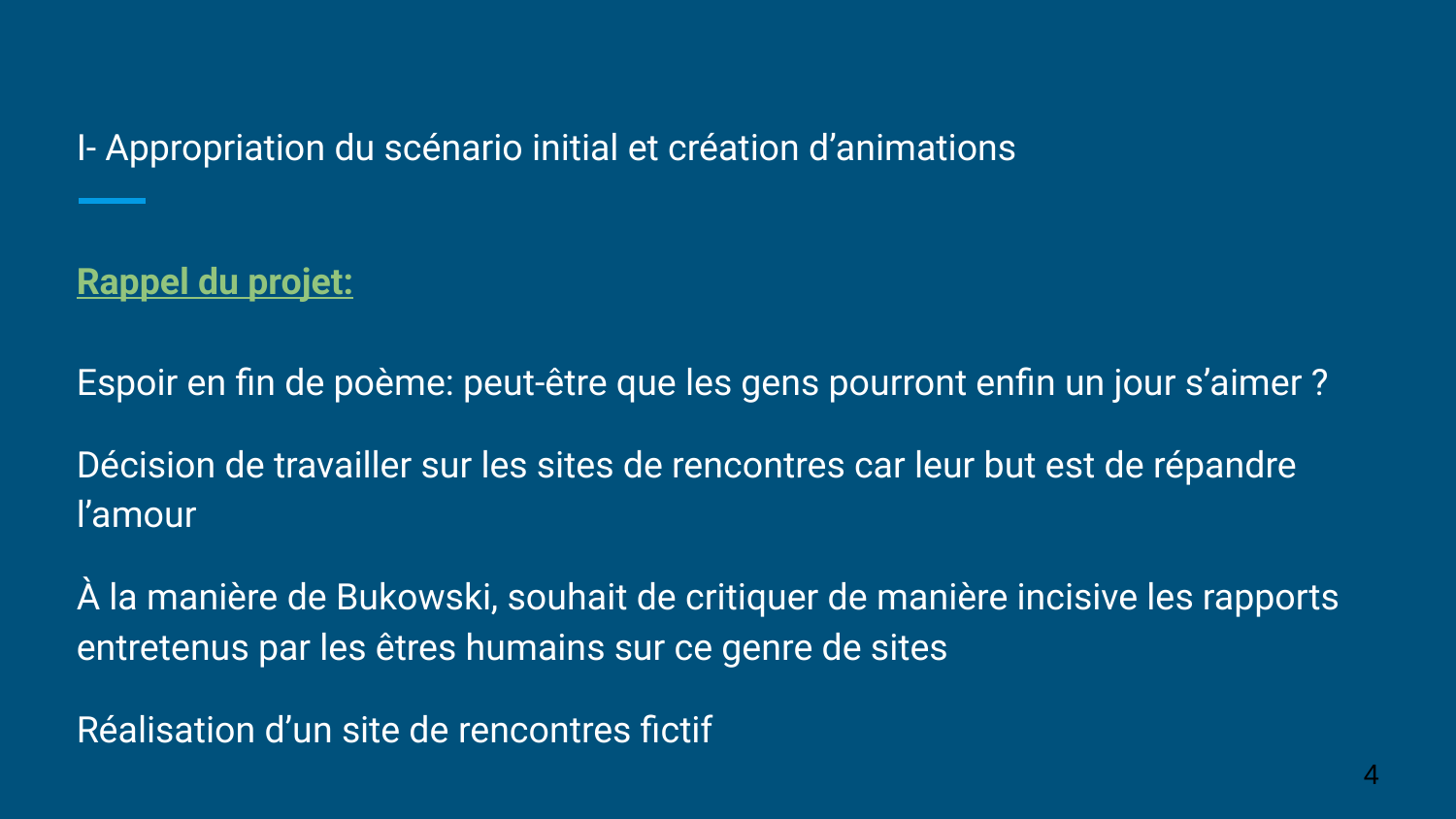

# I- Appropriation du scénario initial et création d’animations
Rappel du projet:
Espoir en fin de poème: peut-être que les gens pourront enfin un jour s’aimer ?
Décision de travailler sur les sites de rencontres car leur but est de répandre l’amour
À la manière de Bukowski, souhait de critiquer de manière incisive les rapports entretenus par les êtres humains sur ce genre de sites
Réalisation d’un site de rencontres fictif

4